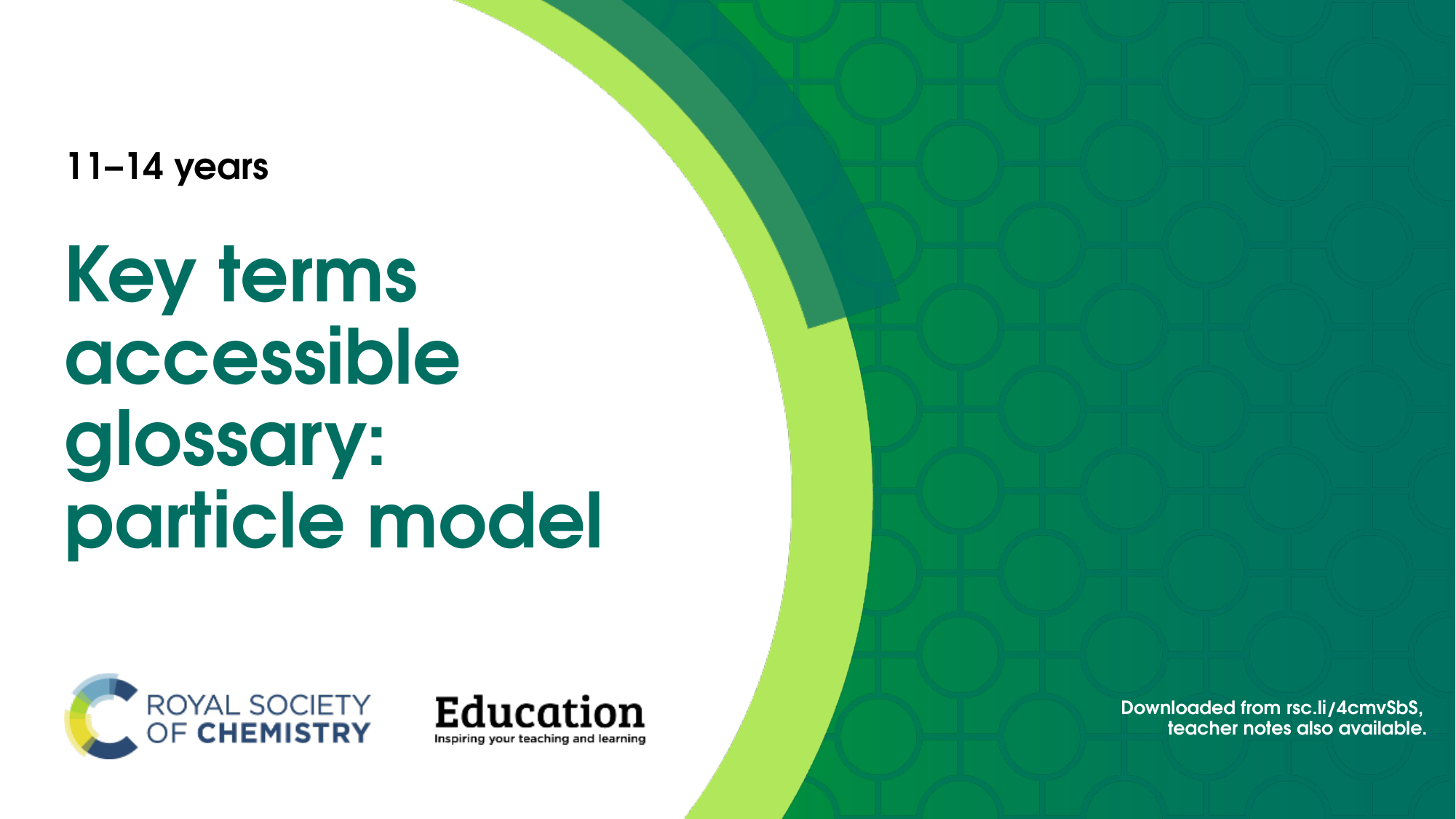

11–14 years
Key terms accessible glossary: particle model